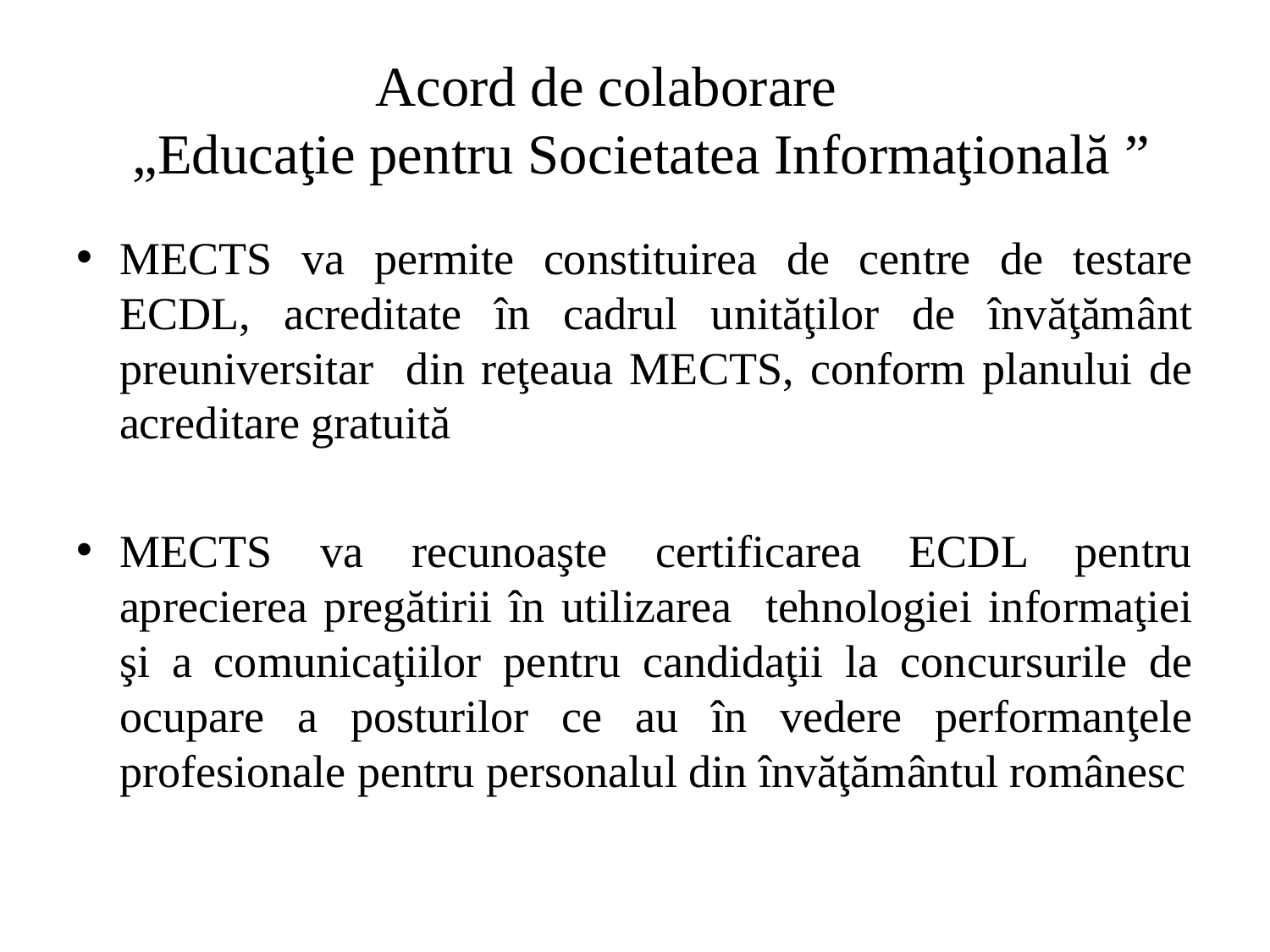

# Acord de colaborare „Educaţie pentru Societatea Informaţională ”
MECTS va permite constituirea de centre de testare ECDL, acreditate în cadrul unităţilor de învăţământ preuniversitar  din reţeaua MECTS, conform planului de acreditare gratuită

MECTS va recunoaşte certificarea ECDL pentru aprecierea pregătirii în utilizarea  tehnologiei informaţiei şi a comunicaţiilor pentru candidaţii la concursurile de ocupare a posturilor ce au în vedere performanţele profesionale pentru personalul din învăţământul românesc